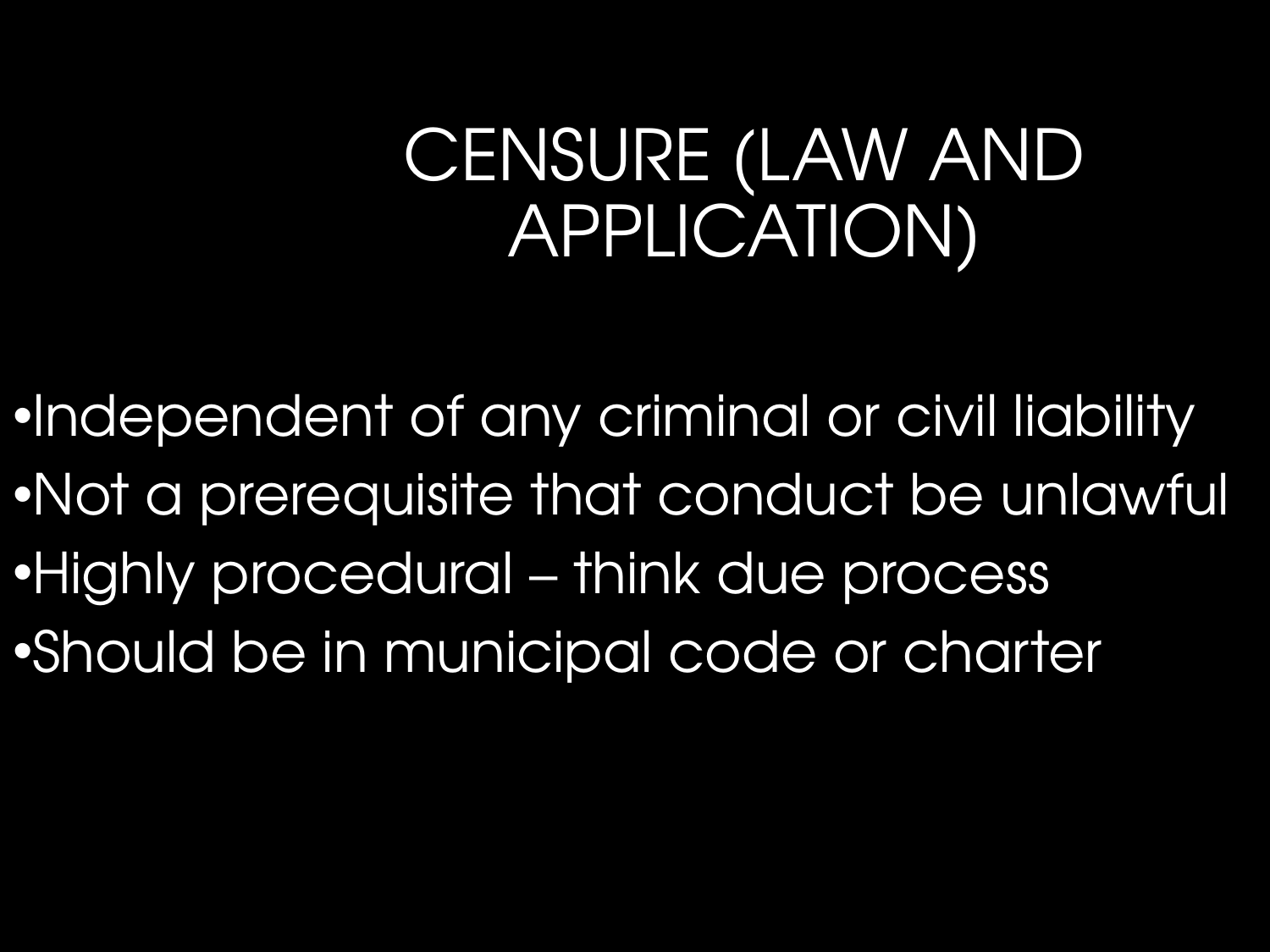

# CENSURE (Law and Application)

Independent of any criminal or civil liability
Not a prerequisite that conduct be unlawful
Highly procedural – think due process
Should be in municipal code or charter